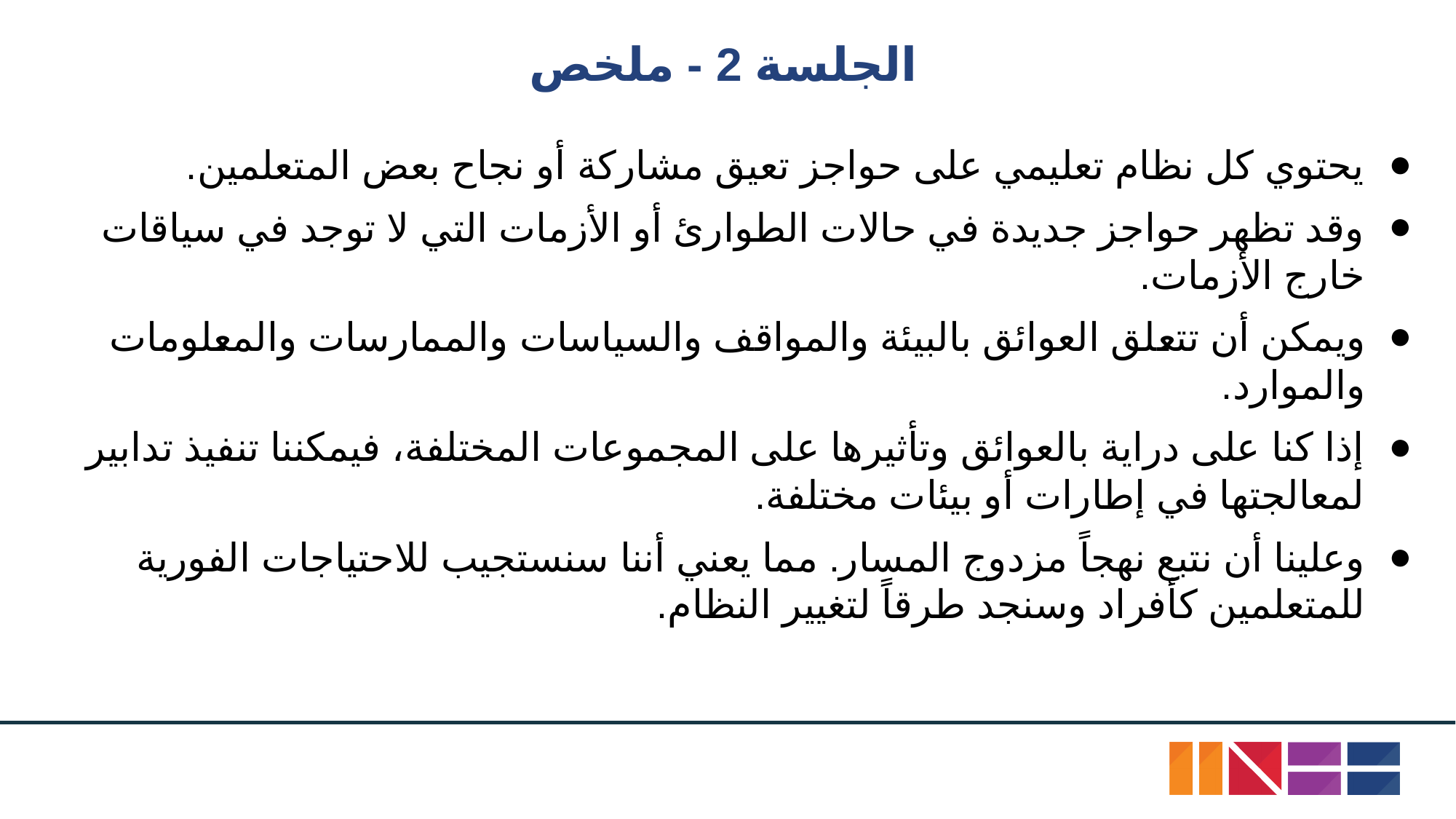

# الجلسة 2 - ملخص

يحتوي كل نظام تعليمي على حواجز تعيق مشاركة أو نجاح بعض المتعلمين.
وقد تظهر حواجز جديدة في حالات الطوارئ أو الأزمات التي لا توجد في سياقات خارج الأزمات.
ويمكن أن تتعلق العوائق بالبيئة والمواقف والسياسات والممارسات والمعلومات والموارد.
إذا كنا على دراية بالعوائق وتأثيرها على المجموعات المختلفة، فيمكننا تنفيذ تدابير لمعالجتها في إطارات أو بيئات مختلفة.
وعلينا أن نتبع نهجاً مزدوج المسار. مما يعني أننا سنستجيب للاحتياجات الفورية للمتعلمين كأفراد وسنجد طرقاً لتغيير النظام.